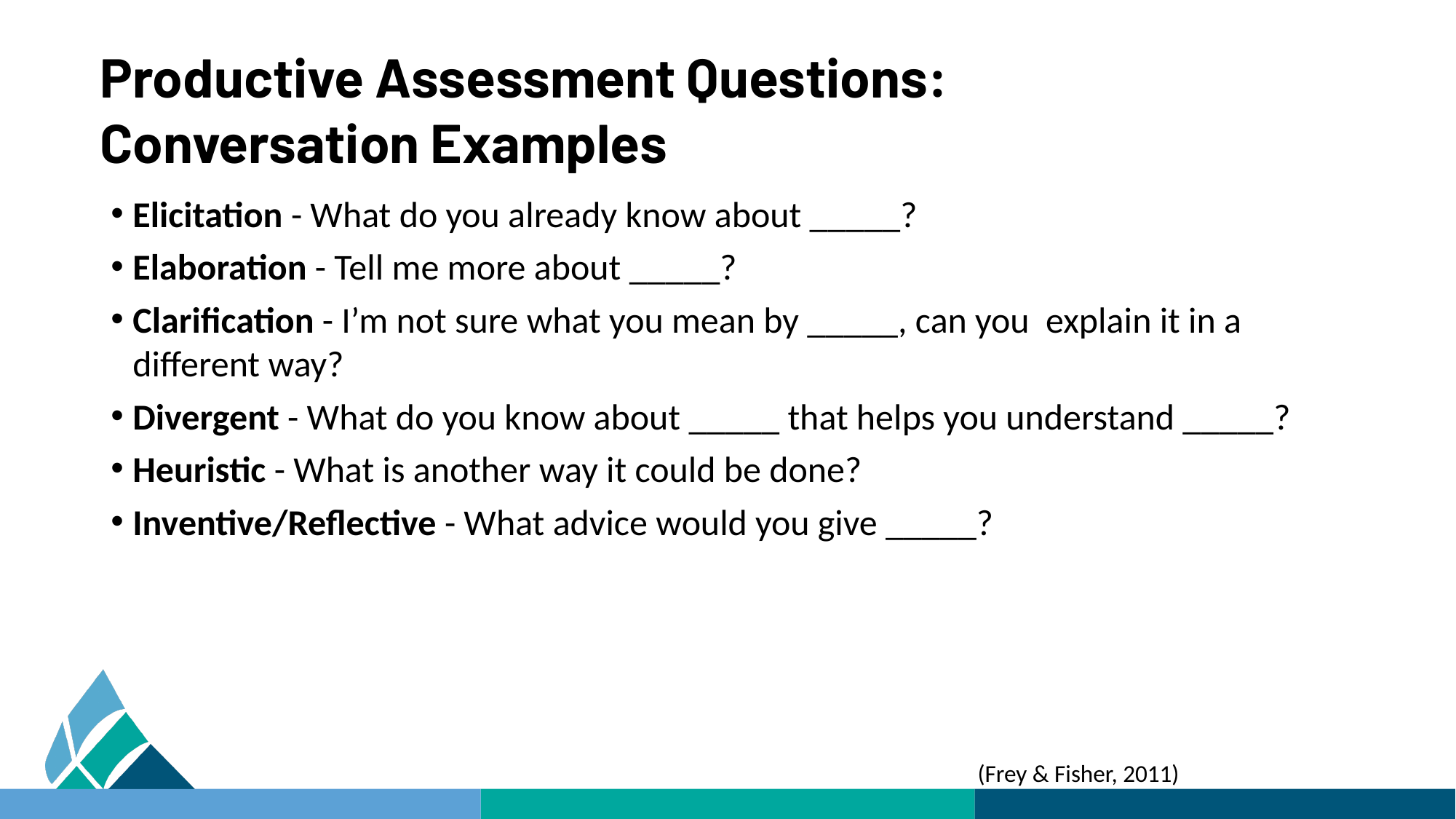

# Productive Assessment Questions: Conversation Examples
Elicitation - What do you already know about _____?
Elaboration - Tell me more about _____?
Clarification - I’m not sure what you mean by _____, can you  explain it in a different way?
Divergent - What do you know about _____ that helps you understand _____?
Heuristic - What is another way it could be done?
Inventive/Reflective - What advice would you give _____?

(Frey & Fisher, 2011)